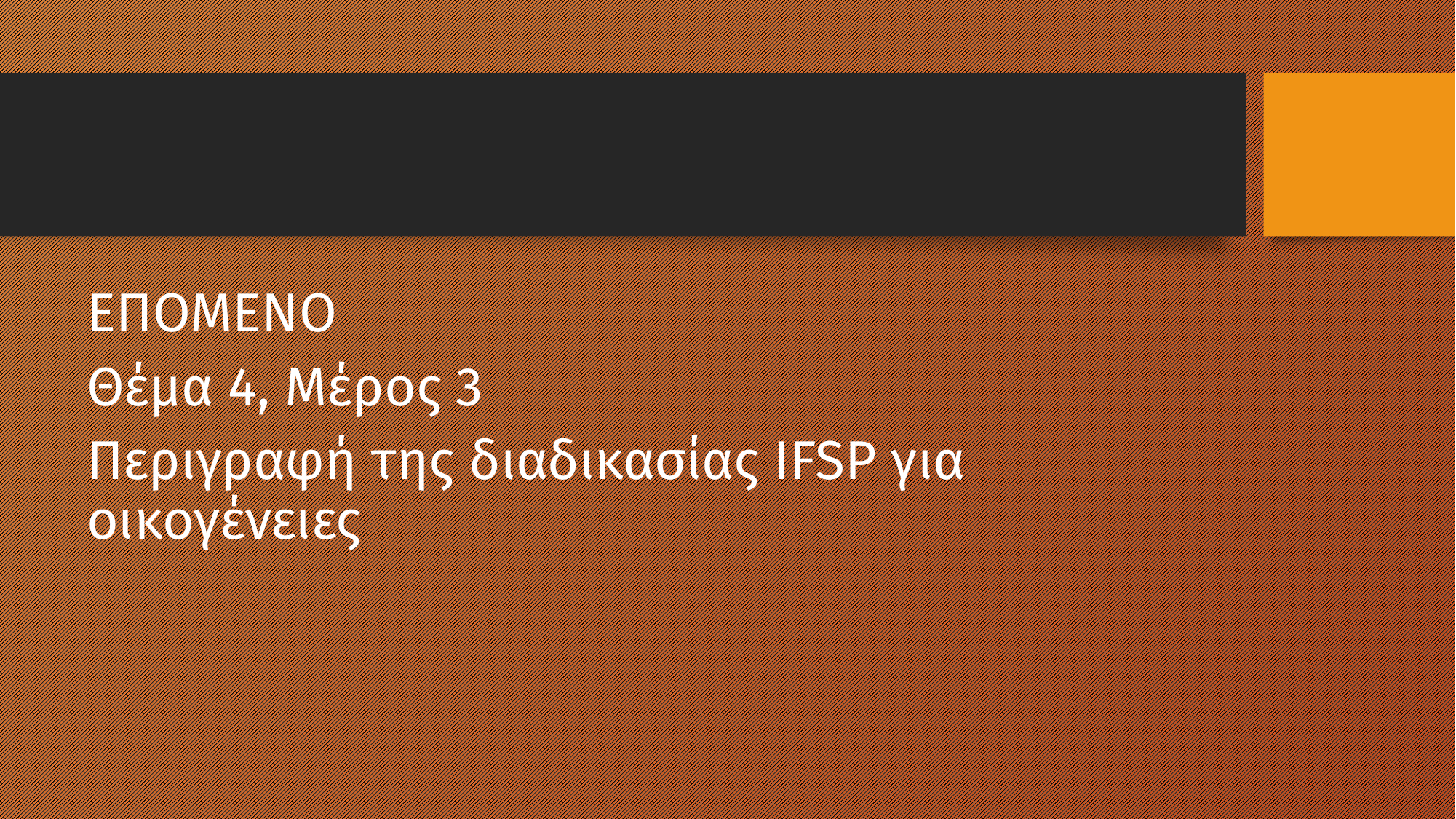

#
ΕΠΟΜΕΝΟ
Θέμα 4, Μέρος 3
Περιγραφή της διαδικασίας IFSP για οικογένειες